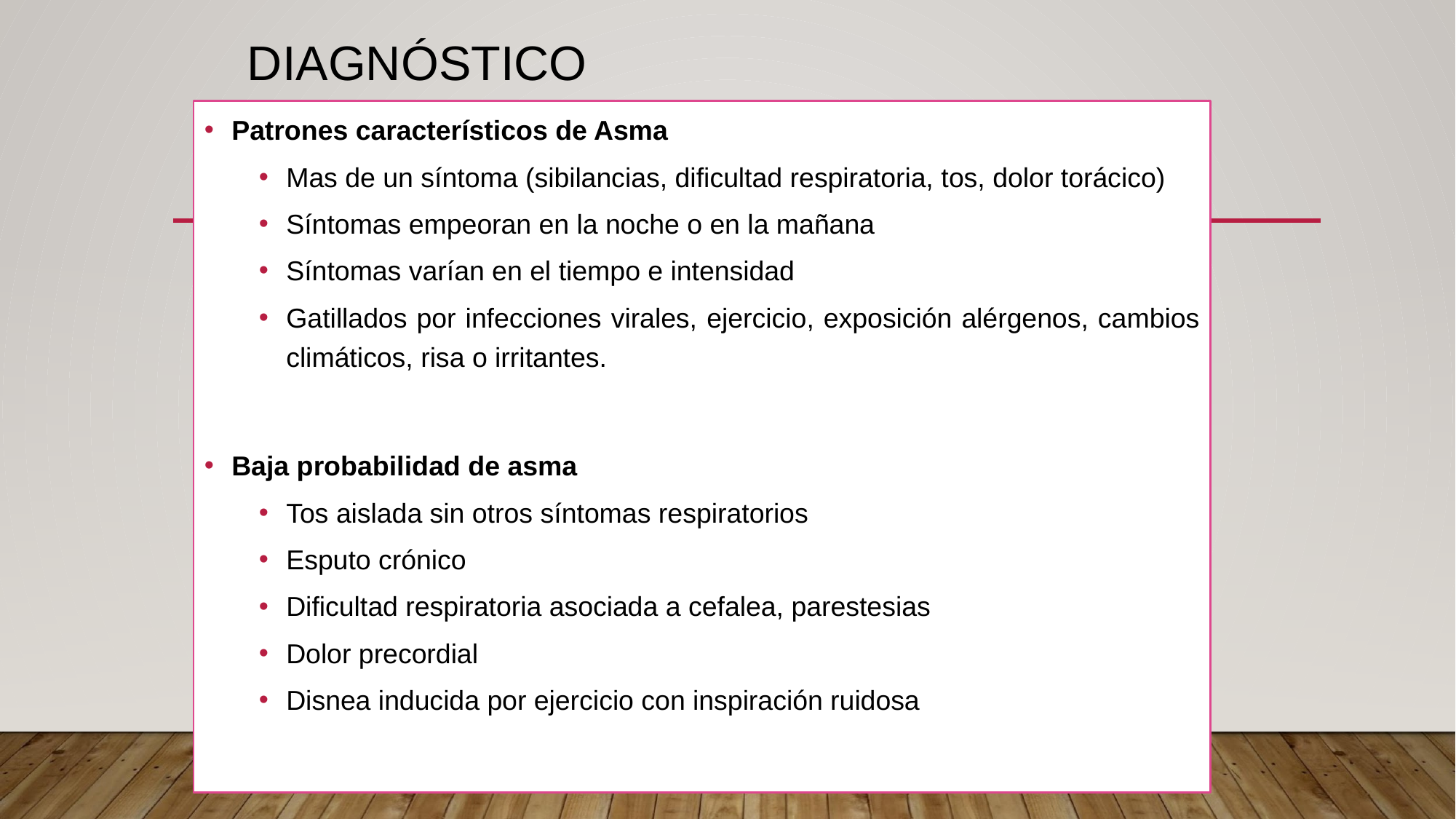

# DIAGNÓSTICO
Patrones característicos de Asma
Mas de un síntoma (sibilancias, dificultad respiratoria, tos, dolor torácico)
Síntomas empeoran en la noche o en la mañana
Síntomas varían en el tiempo e intensidad
Gatillados por infecciones virales, ejercicio, exposición alérgenos, cambios climáticos, risa o irritantes.

Baja probabilidad de asma
Tos aislada sin otros síntomas respiratorios
Esputo crónico
Dificultad respiratoria asociada a cefalea, parestesias
Dolor precordial
Disnea inducida por ejercicio con inspiración ruidosa